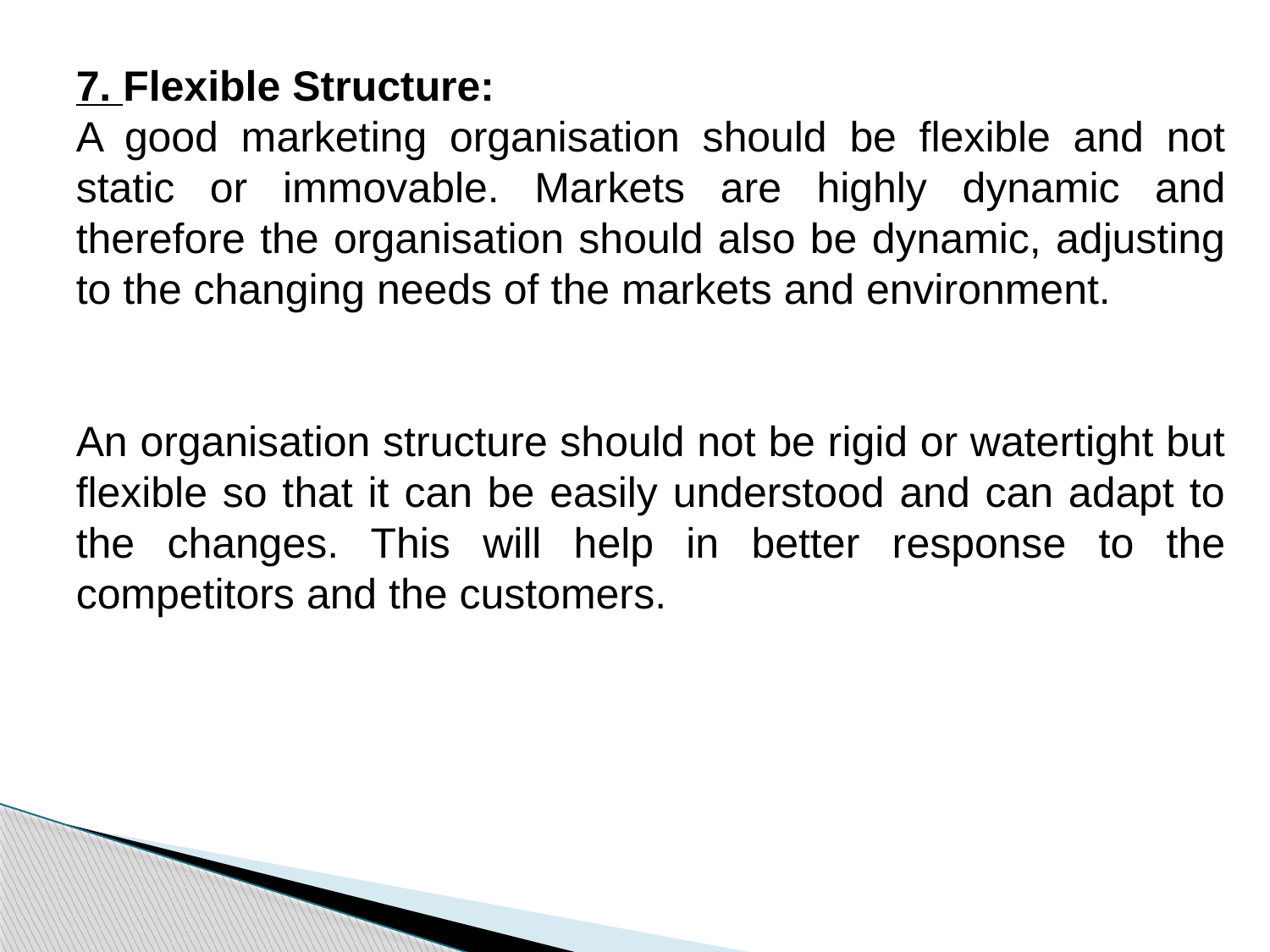

7. Flexible Structure:
A good marketing organisation should be flexible and not static or immov­able. Markets are highly dynamic and therefore the organisation should also be dynamic, adjusting to the changing needs of the markets and environment.

An organisation structure should not be rigid or watertight but flexible so that it can be easily understood and can adapt to the changes. This will help in better response to the competitors and the customers.